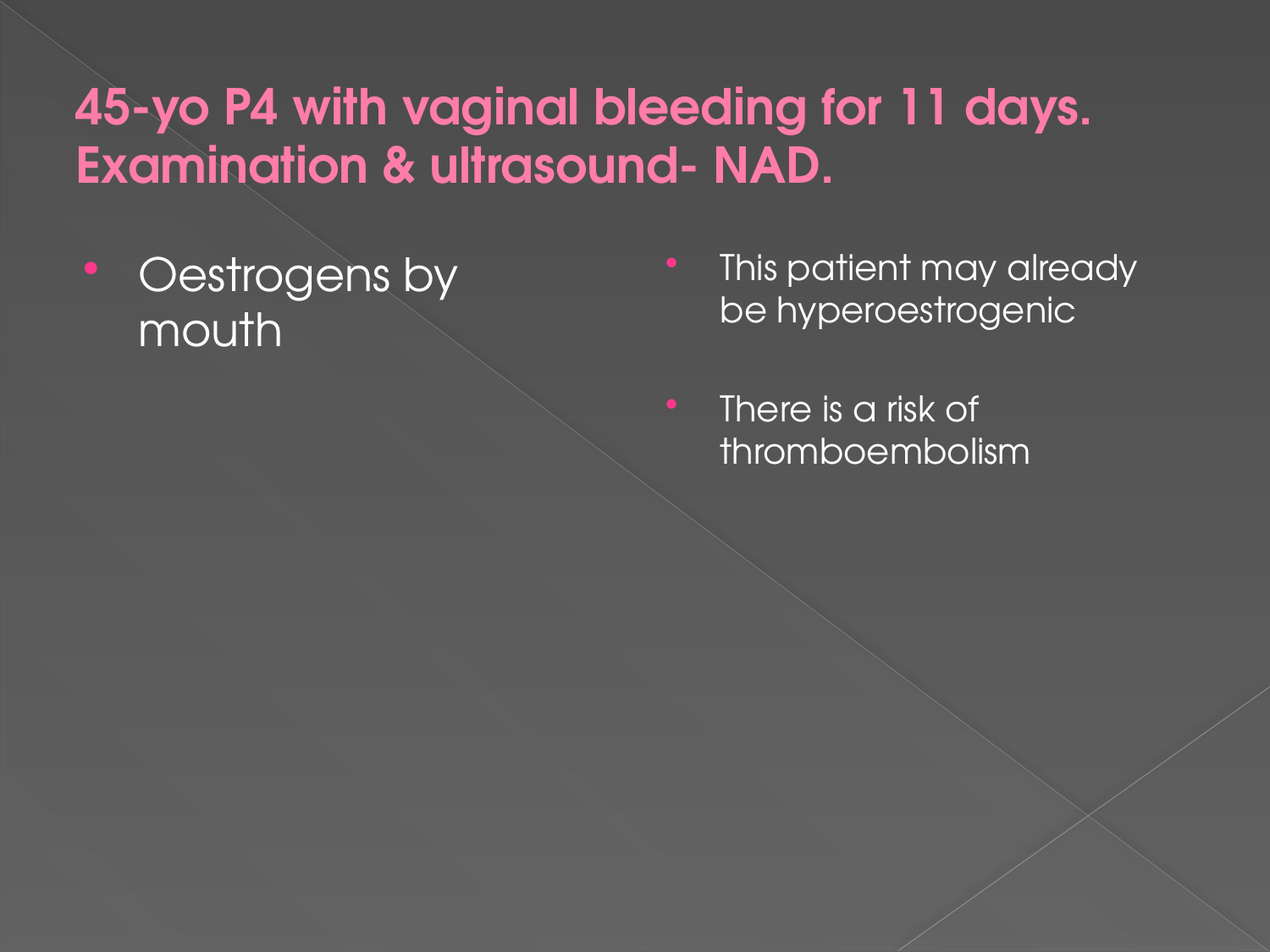

# 45-yo P4 with vaginal bleeding for 11 days. Examination & ultrasound- NAD.
Oestrogens by mouth
This patient may already be hyperoestrogenic

There is a risk of thromboembolism